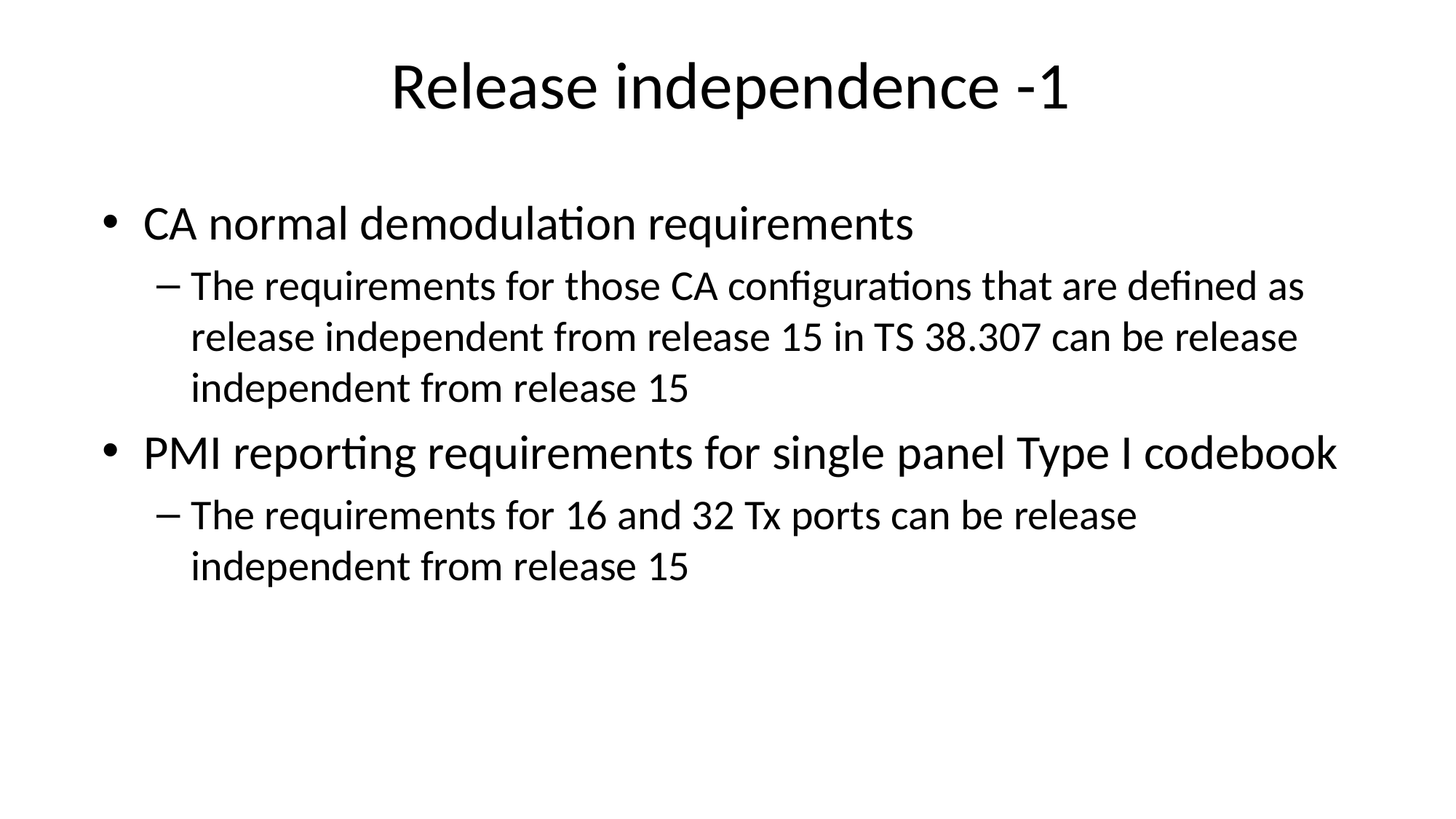

# Release independence -1
CA normal demodulation requirements
The requirements for those CA configurations that are defined as release independent from release 15 in TS 38.307 can be release independent from release 15
PMI reporting requirements for single panel Type I codebook
The requirements for 16 and 32 Tx ports can be release independent from release 15